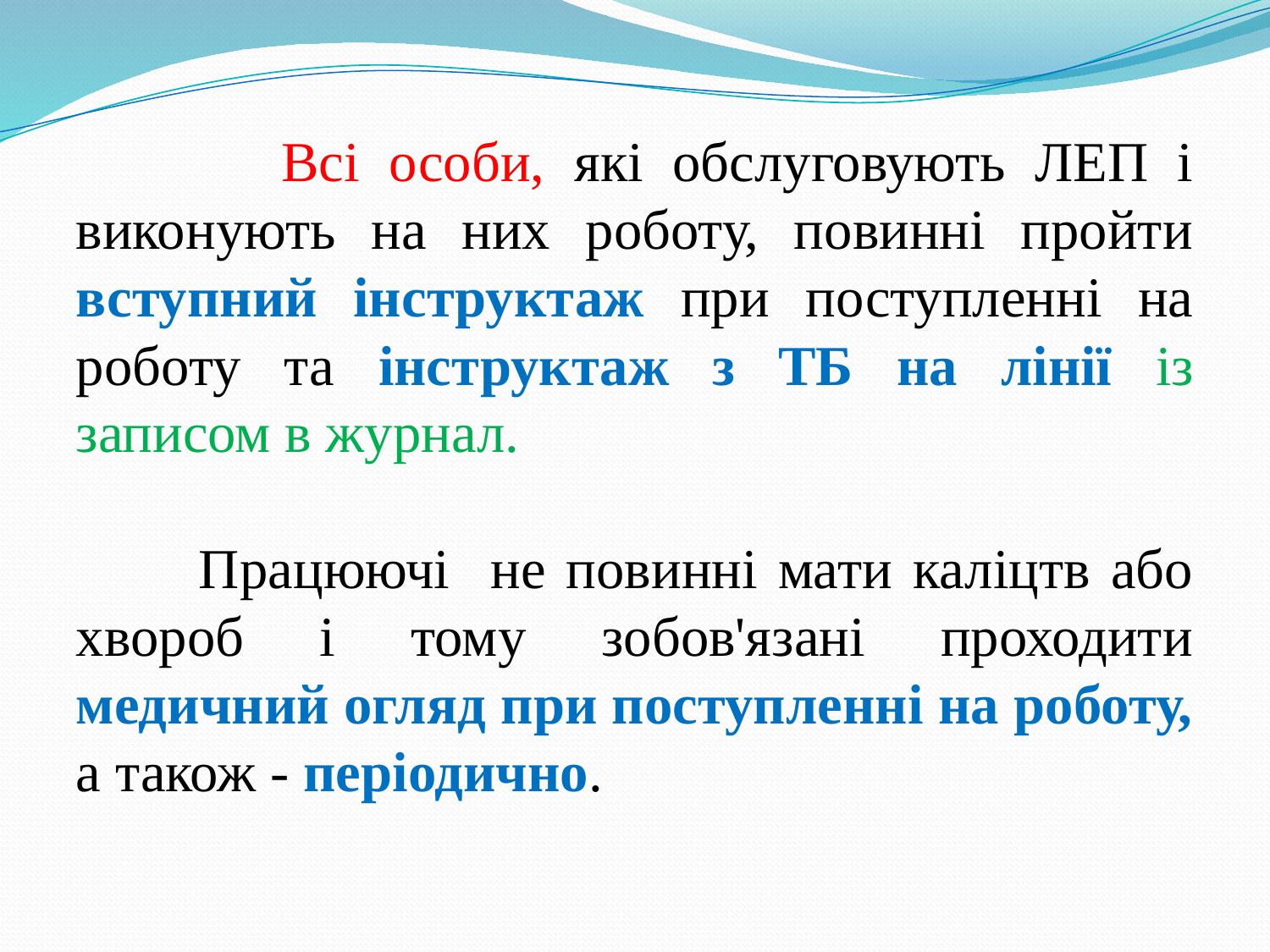

Всі особи, які обслуговують ЛЕП і виконують на них роботу, повинні пройти вступний інструктаж при поступленні на роботу та інструктаж з ТБ на лінії із записом в журнал.

      Працюючі  не повинні мати каліцтв або хвороб і тому зобов'язані проходити медичний огляд при поступленні на роботу, а також - періодично.